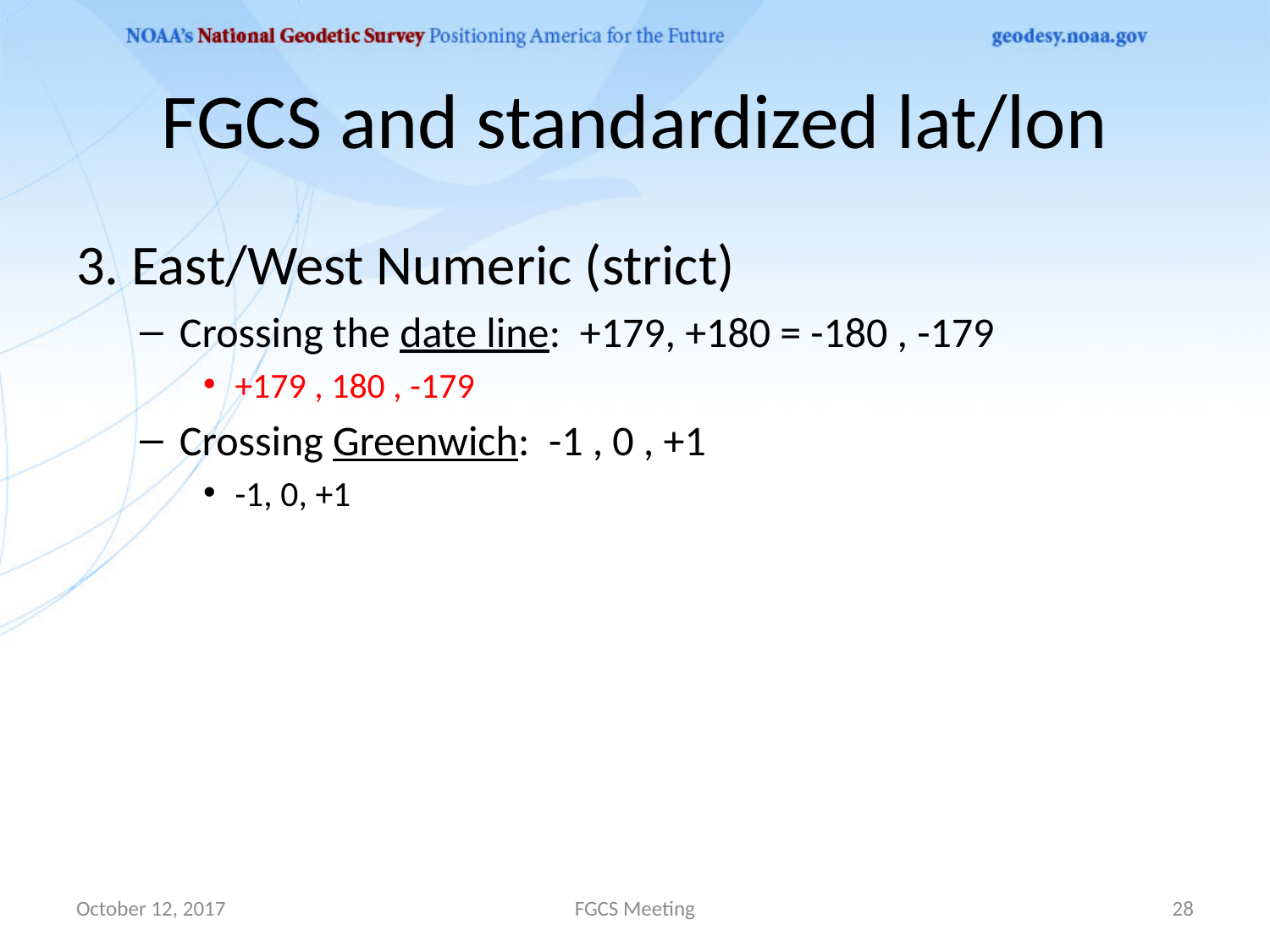

# FGCS and standardized lat/lon
3. East/West Numeric (strict)
Crossing the date line:  +179, +180 = -180 , -179
+179 , 180 , -179
Crossing Greenwich:  -1 , 0 , +1
-1, 0, +1

October 12, 2017
FGCS Meeting
28